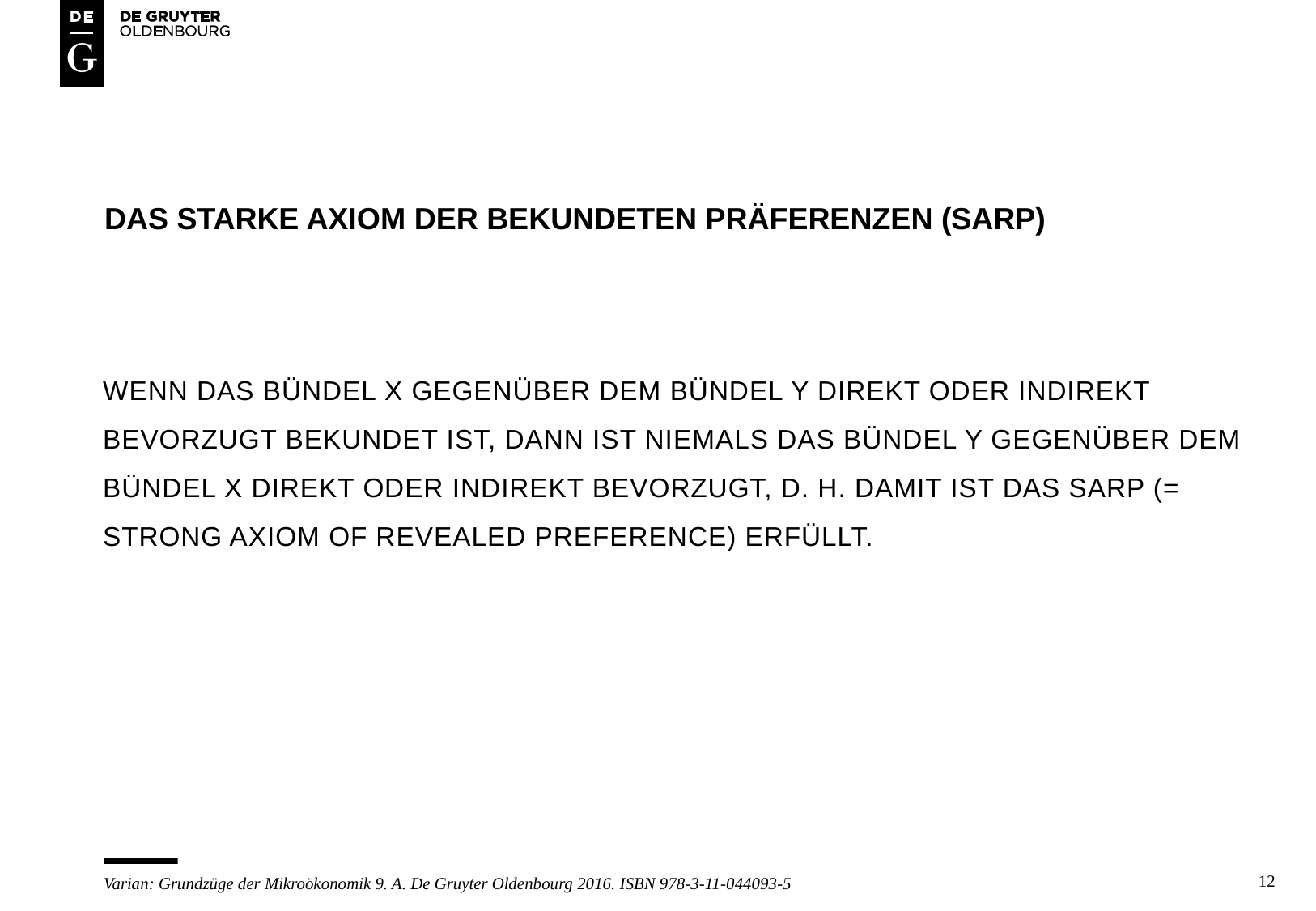

# DAS STARKE AXIOM DER BEKUNDETEN PRÄFERENZEN (SARP)

Wenn das bündel x gegenüber dem bündel y direkt oder indirekt bevorzugt bekundet ist, dann ist niemals das bündel y gegenüber dem bündel x direkt oder indirekt bevorzugt, d. h. damit ist das sarp (= strong axiom of revealed preference) erfüllt.
12
Varian: Grundzüge der Mikroökonomik 9. A. De Gruyter Oldenbourg 2016. ISBN 978-3-11-044093-5